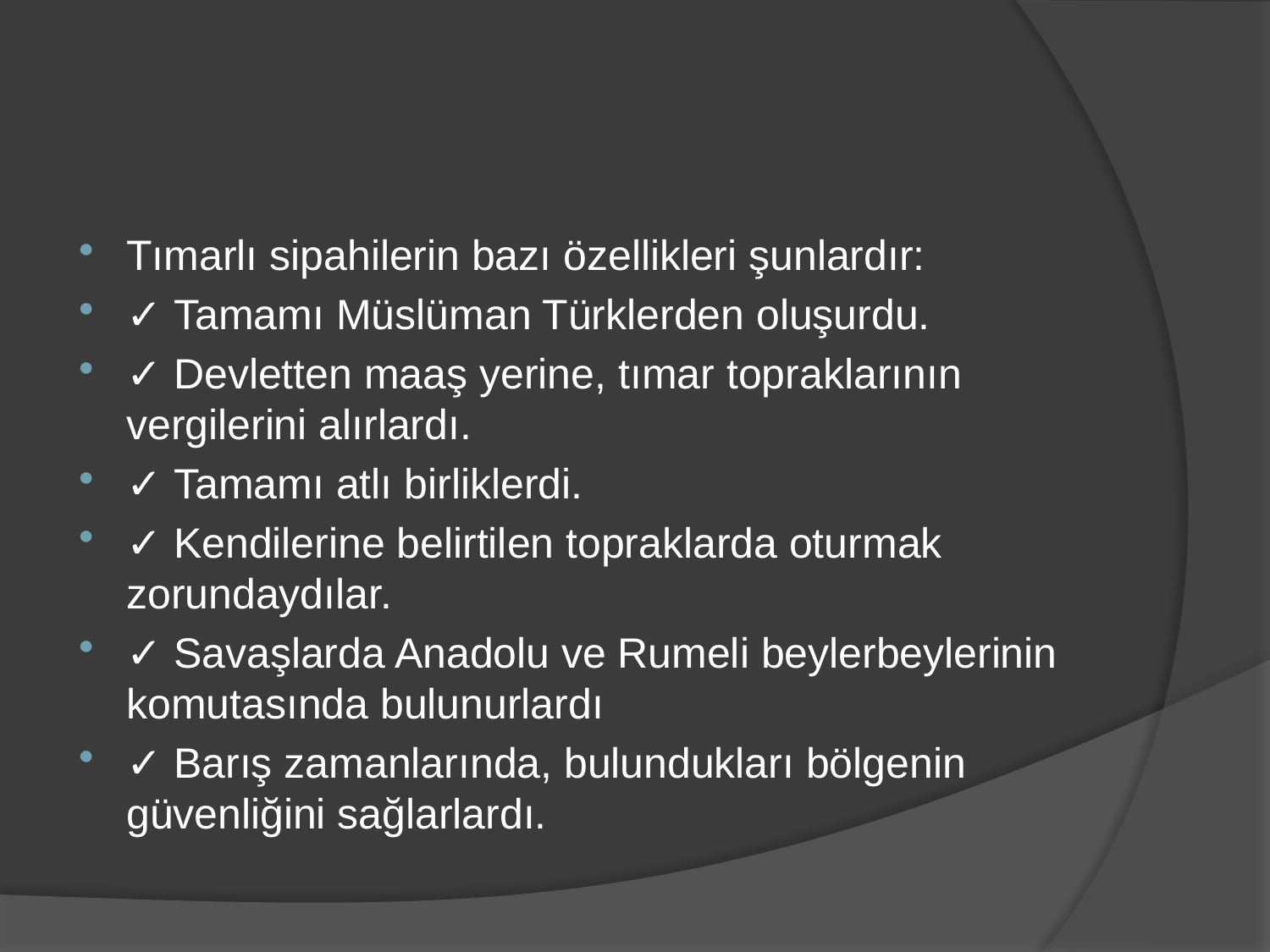

#
Tımarlı sipahilerin bazı özellikleri şunlardır:
✓ Tamamı Müslüman Türklerden oluşurdu.
✓ Devletten maaş yerine, tımar topraklarının vergilerini alırlardı.
✓ Tamamı atlı birliklerdi.
✓ Kendilerine belirtilen topraklarda oturmak zorundaydılar.
✓ Savaşlarda Anadolu ve Rumeli beylerbeylerinin komutasında bulunurlardı
✓ Barış zamanlarında, bulundukları bölgenin güvenliğini sağlarlardı.